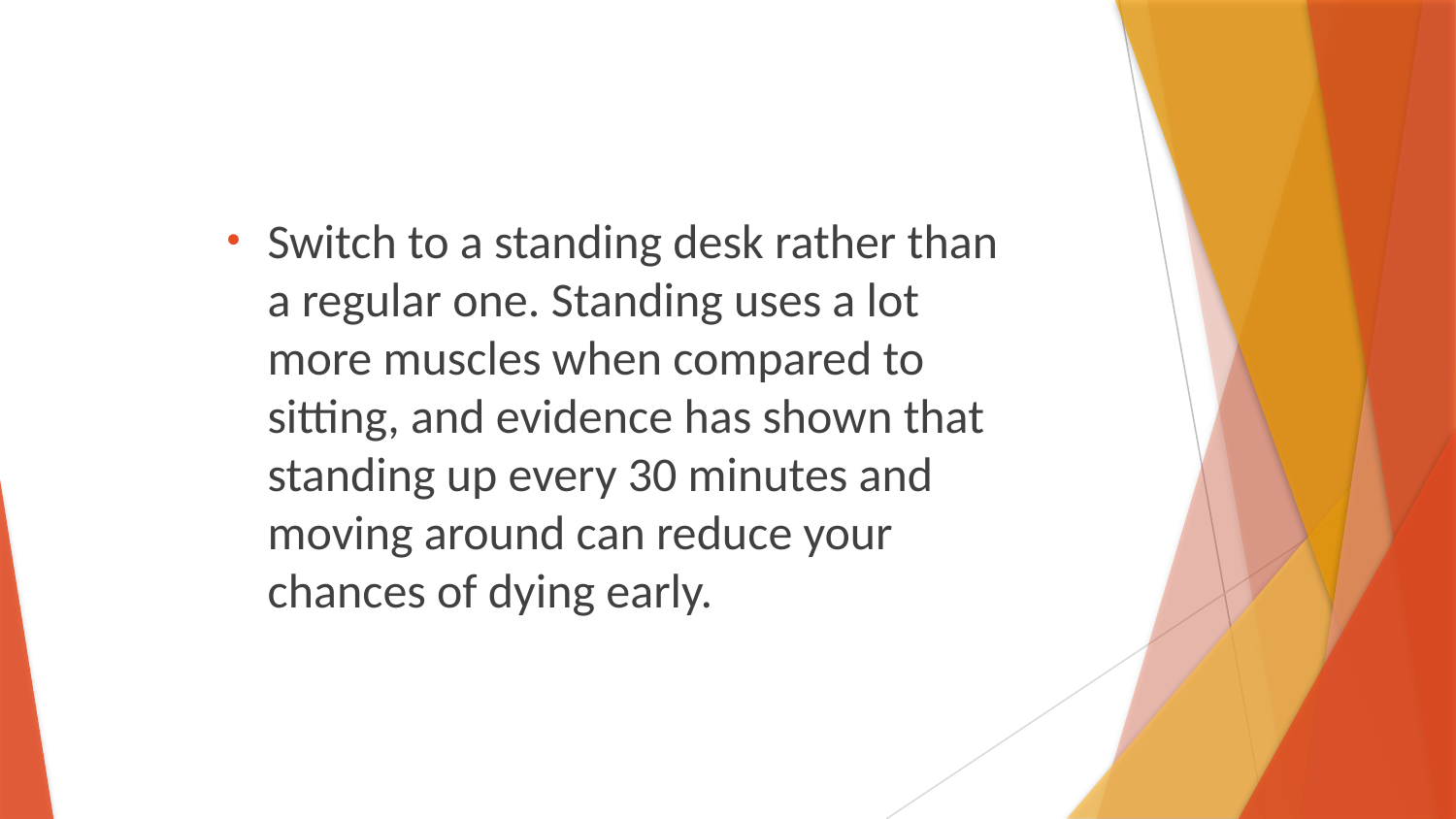

Switch to a standing desk rather than a regular one. Standing uses a lot more muscles when compared to sitting, and evidence has shown that standing up every 30 minutes and moving around can reduce your chances of dying early.